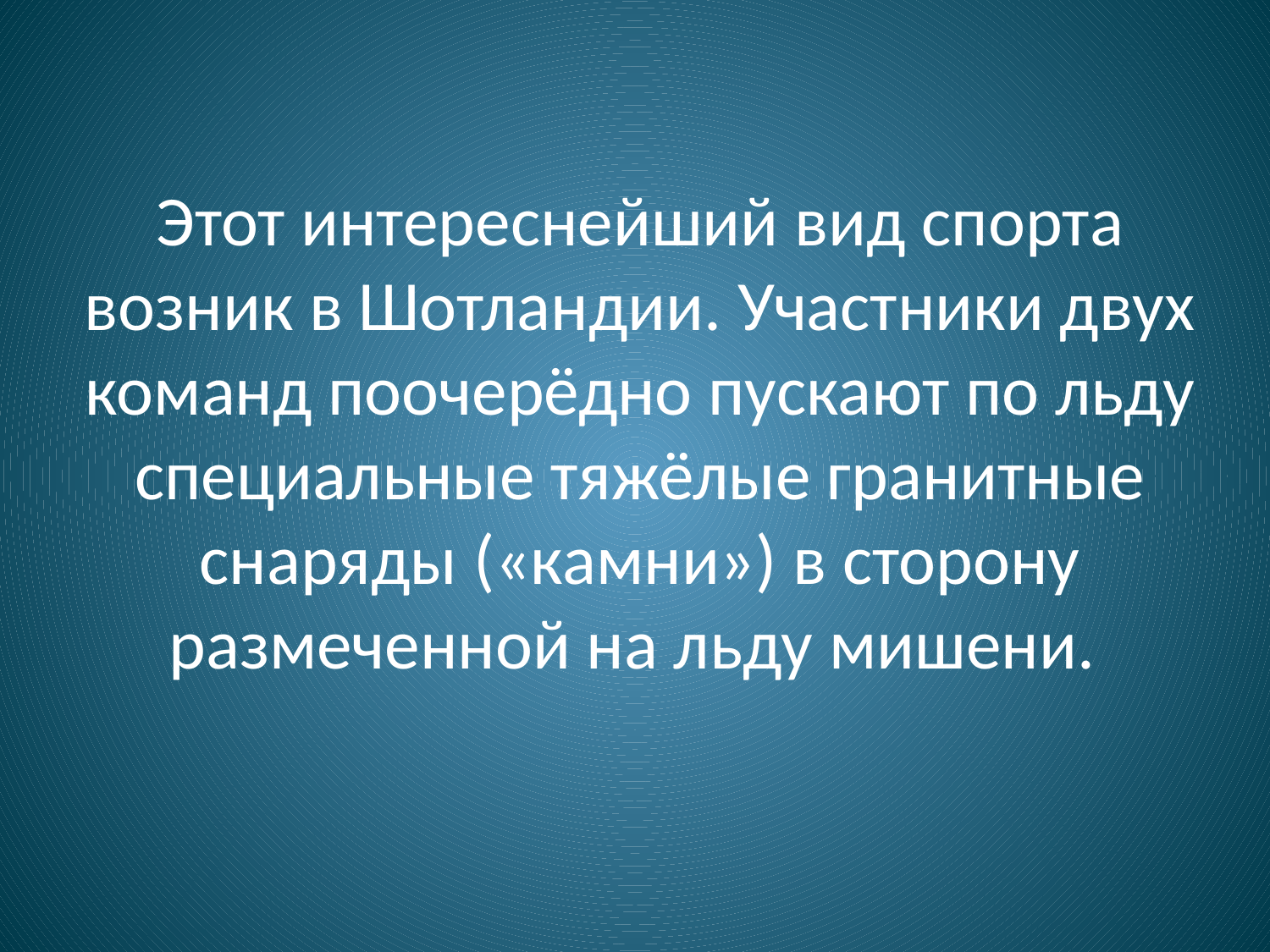

Этот интереснейший вид спорта возник в Шотландии. Участники двух команд поочерёдно пускают по льду специальные тяжёлые гранитные снаряды («камни») в сторону размеченной на льду мишени.